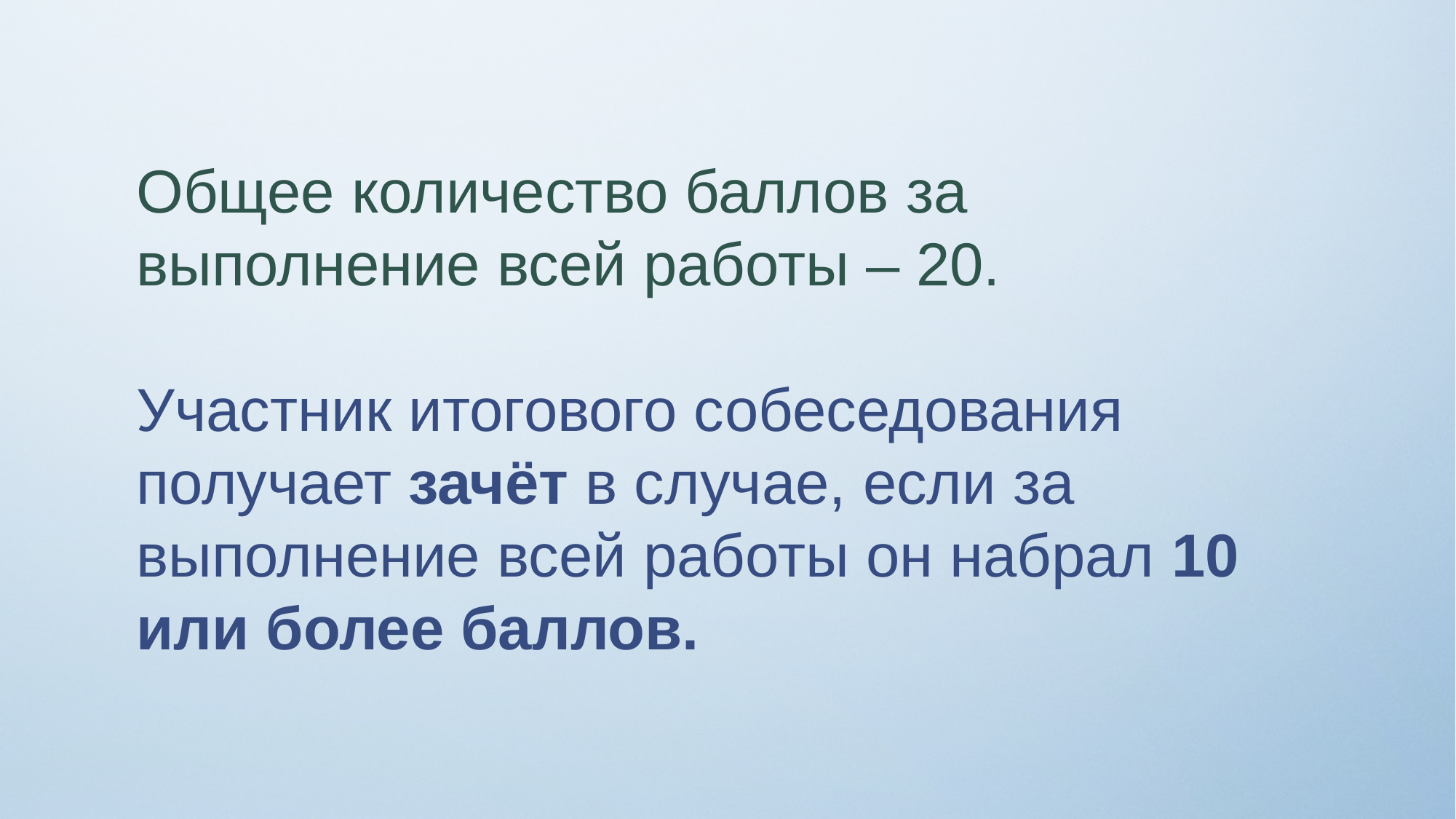

Общее количество баллов за выполнение всей работы – 20.

Участник итогового собеседования получает зачёт в случае, если за выполнение всей работы он набрал 10 или более баллов.